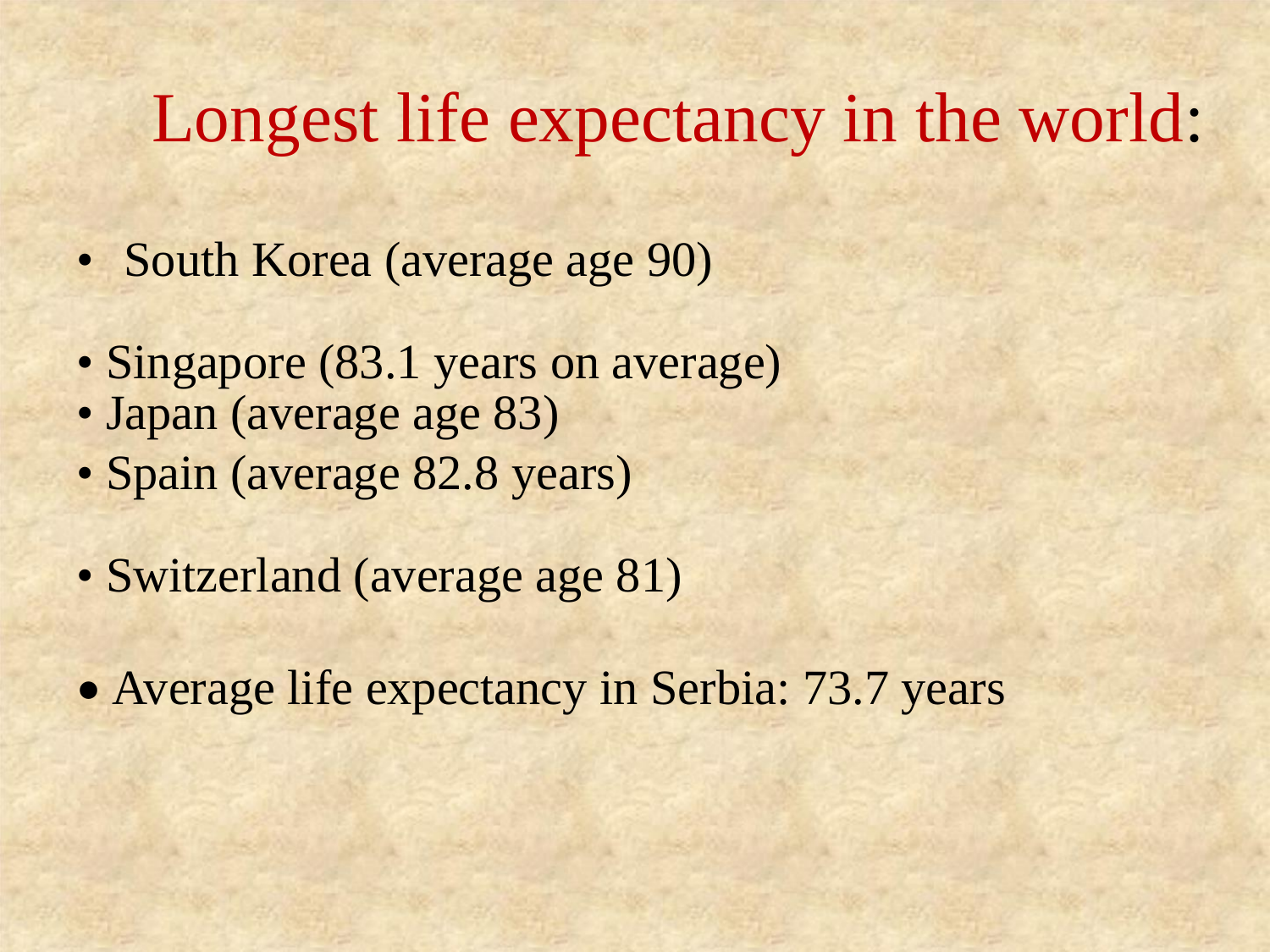

Longest life expectancy in the world:
• South Korea (average age 90)

• Singapore (83.1 years on average)
• Japan (average age 83)

• Spain (average 82.8 years)

• Switzerland (average age 81)
• Average life expectancy in Serbia: 73.7 years